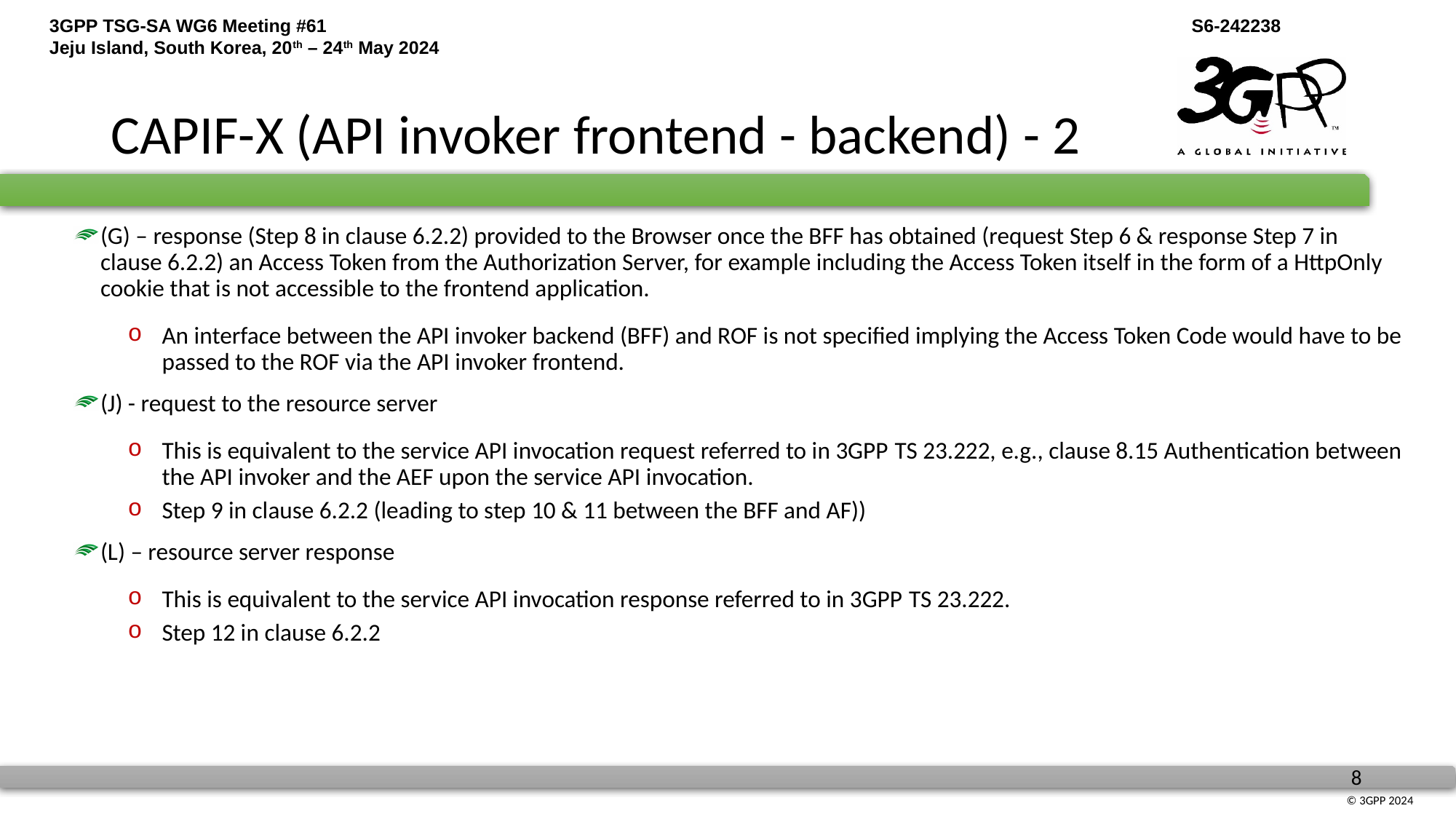

# CAPIF-X (API invoker frontend - backend) - 2
(G) – response (Step 8 in clause 6.2.2) provided to the Browser once the BFF has obtained (request Step 6 & response Step 7 in clause 6.2.2) an Access Token from the Authorization Server, for example including the Access Token itself in the form of a HttpOnly cookie that is not accessible to the frontend application.
An interface between the API invoker backend (BFF) and ROF is not specified implying the Access Token Code would have to be passed to the ROF via the API invoker frontend.
(J) - request to the resource server
This is equivalent to the service API invocation request referred to in 3GPP TS 23.222, e.g., clause 8.15 Authentication between the API invoker and the AEF upon the service API invocation.
Step 9 in clause 6.2.2 (leading to step 10 & 11 between the BFF and AF))
(L) – resource server response
This is equivalent to the service API invocation response referred to in 3GPP TS 23.222.
Step 12 in clause 6.2.2